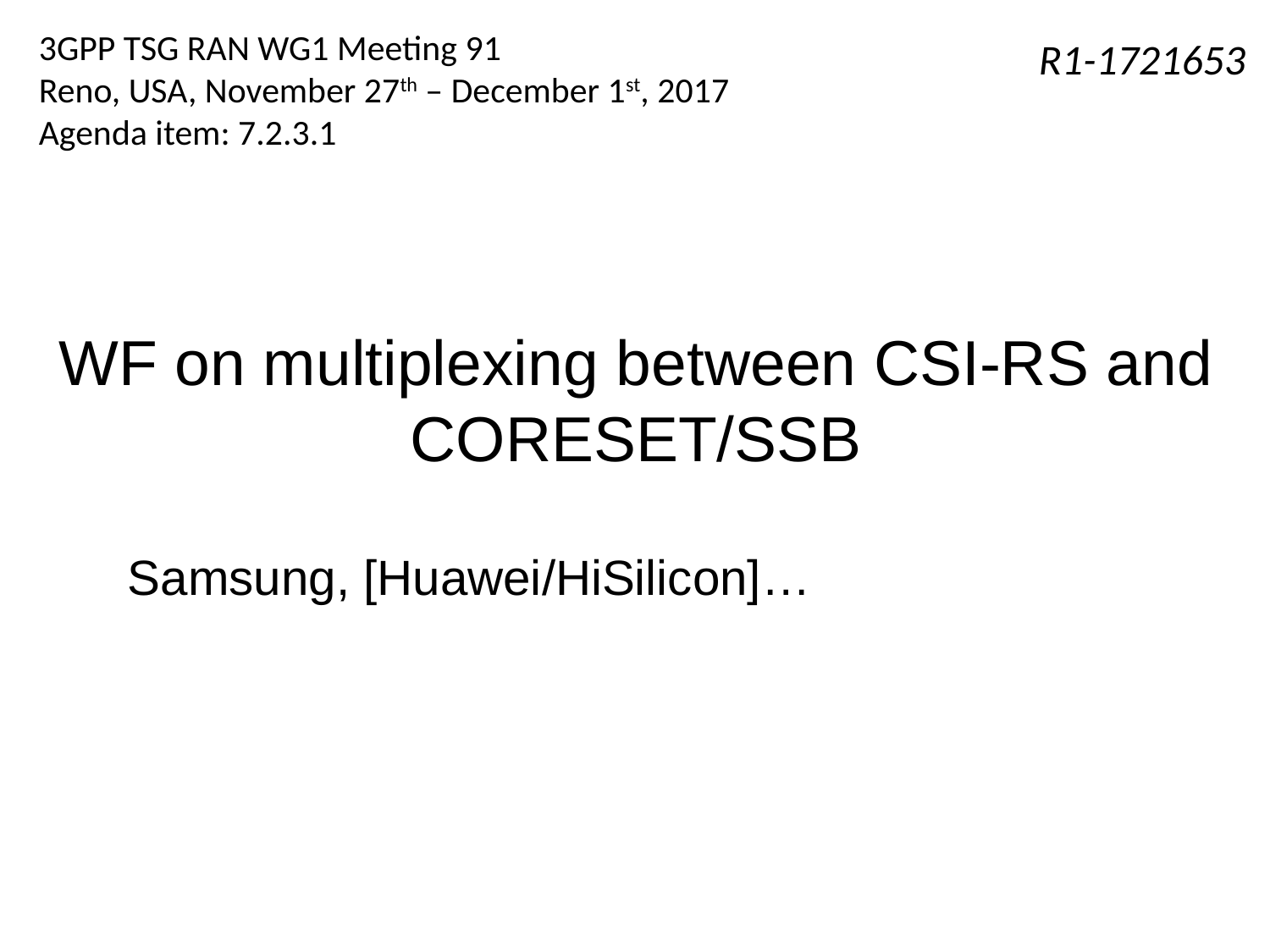

3GPP TSG RAN WG1 Meeting 91
Reno, USA, November 27th – December 1st, 2017
Agenda item: 7.2.3.1
R1-1721653
# WF on multiplexing between CSI-RS and CORESET/SSB
Samsung, [Huawei/HiSilicon]…